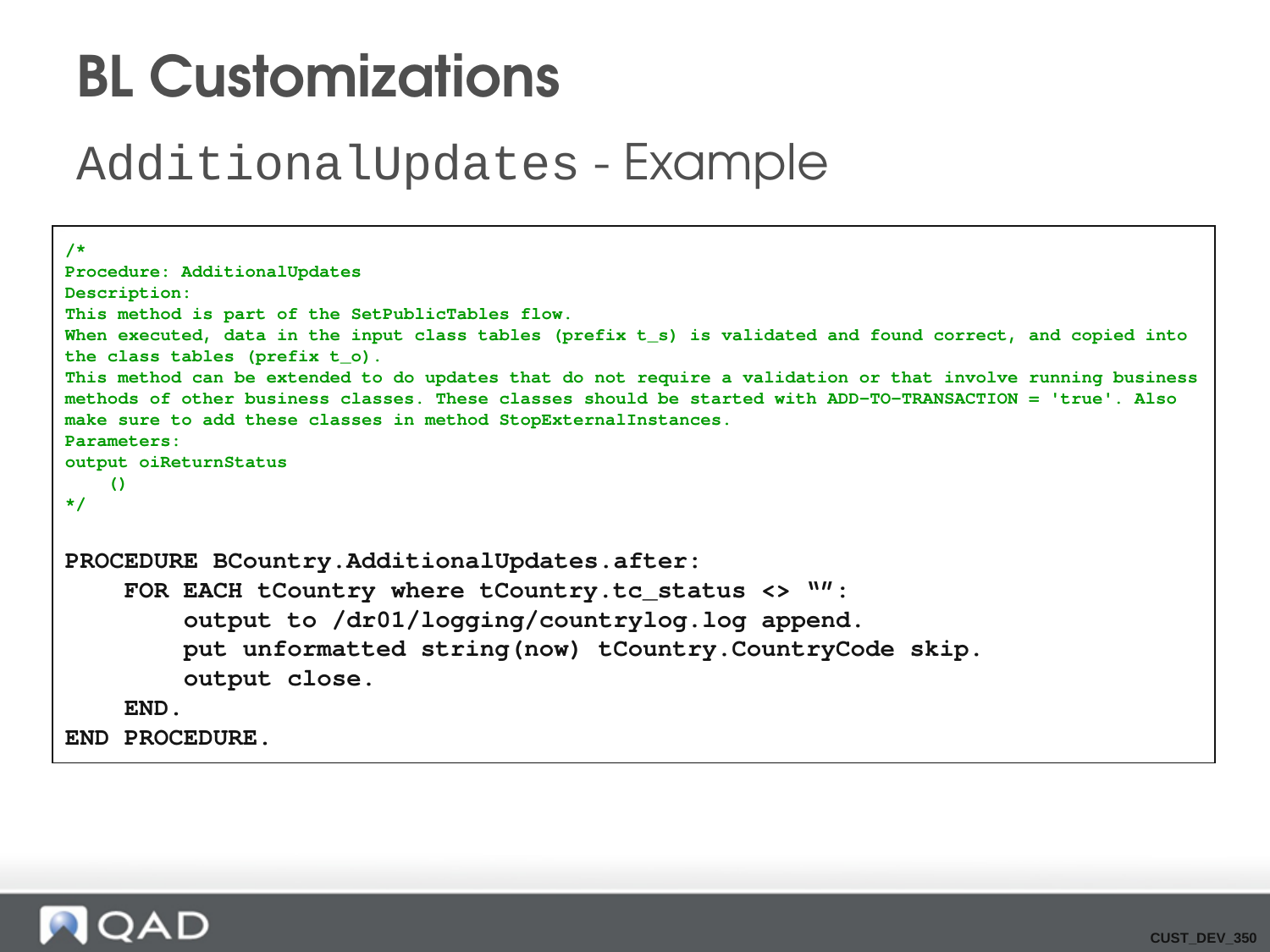

# BL Customizations
AdditionalUpdates - Example
/*
Procedure: AdditionalUpdates
Description:
This method is part of the SetPublicTables flow.
When executed, data in the input class tables (prefix t_s) is validated and found correct, and copied into the class tables (prefix t_o).
This method can be extended to do updates that do not require a validation or that involve running business methods of other business classes. These classes should be started with ADD-TO-TRANSACTION = 'true'. Also make sure to add these classes in method StopExternalInstances.
Parameters:
output oiReturnStatus
    ()
*/

PROCEDURE BCountry.AdditionalUpdates.after:
    FOR EACH tCountry where tCountry.tc_status <> “”:
        output to /dr01/logging/countrylog.log append.
        put unformatted string(now) tCountry.CountryCode skip.
        output close.
    END.
END PROCEDURE.
CUST_DEV_350